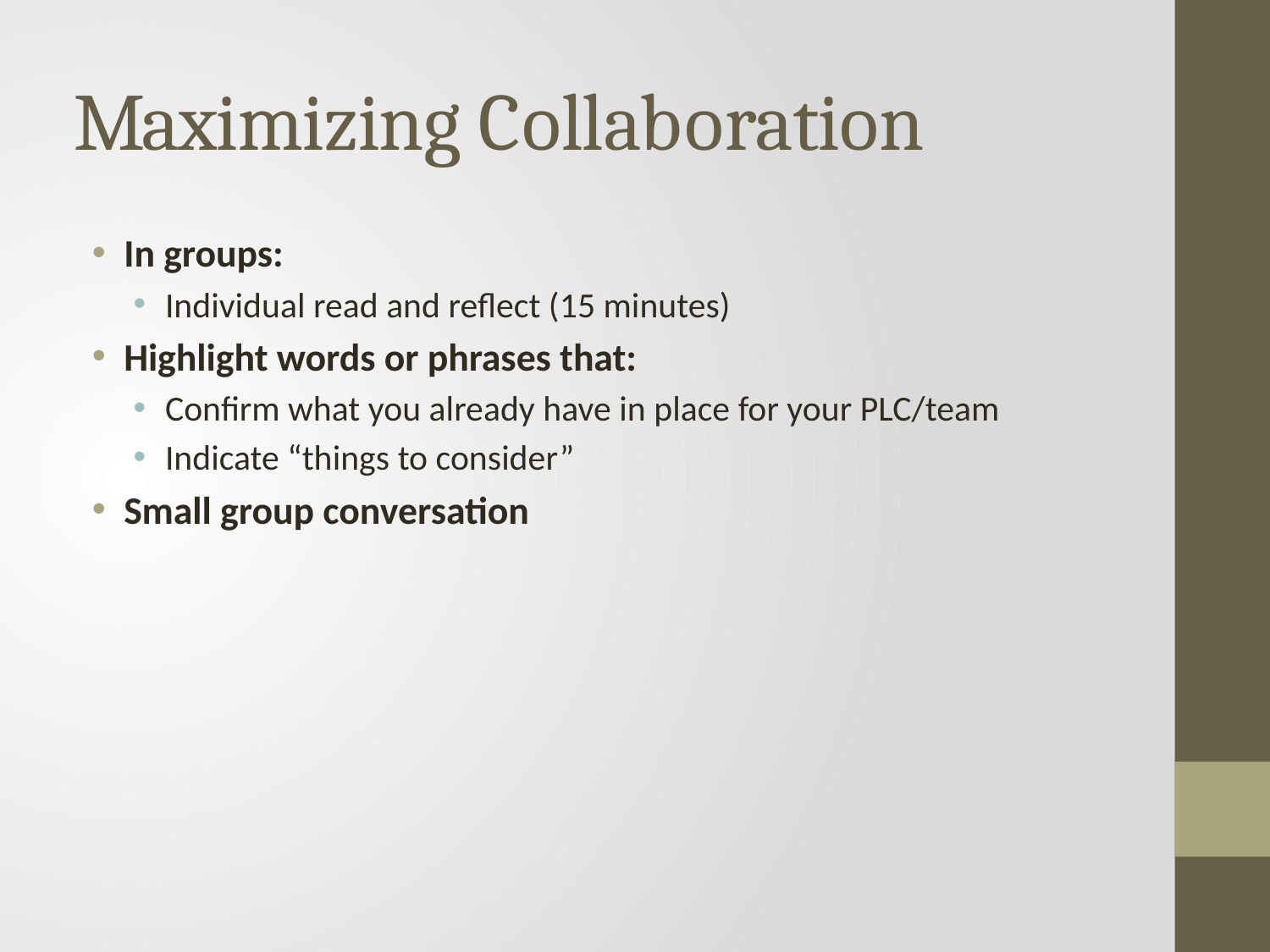

# Maximizing Collaboration
In groups:
Individual read and reflect (15 minutes)
Highlight words or phrases that:
Confirm what you already have in place for your PLC/team
Indicate “things to consider”
Small group conversation